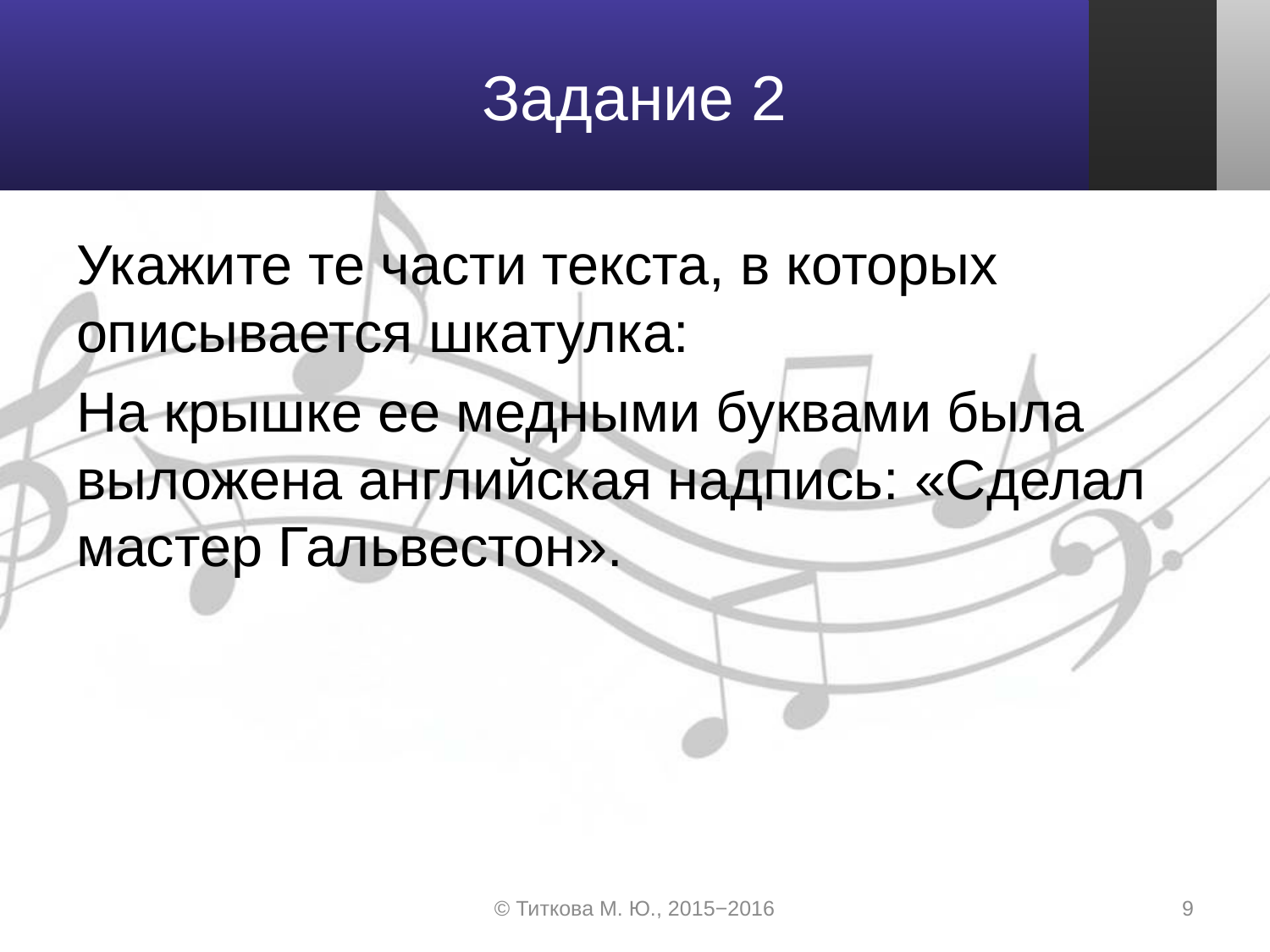

# Задание 2
Укажите те части текста, в которых описывается шкатулка:
На крышке ее медными буквами была выложена английская надпись: «Сделал мастер Гальвестон».

© Титкова М. Ю., 2015−2016
9